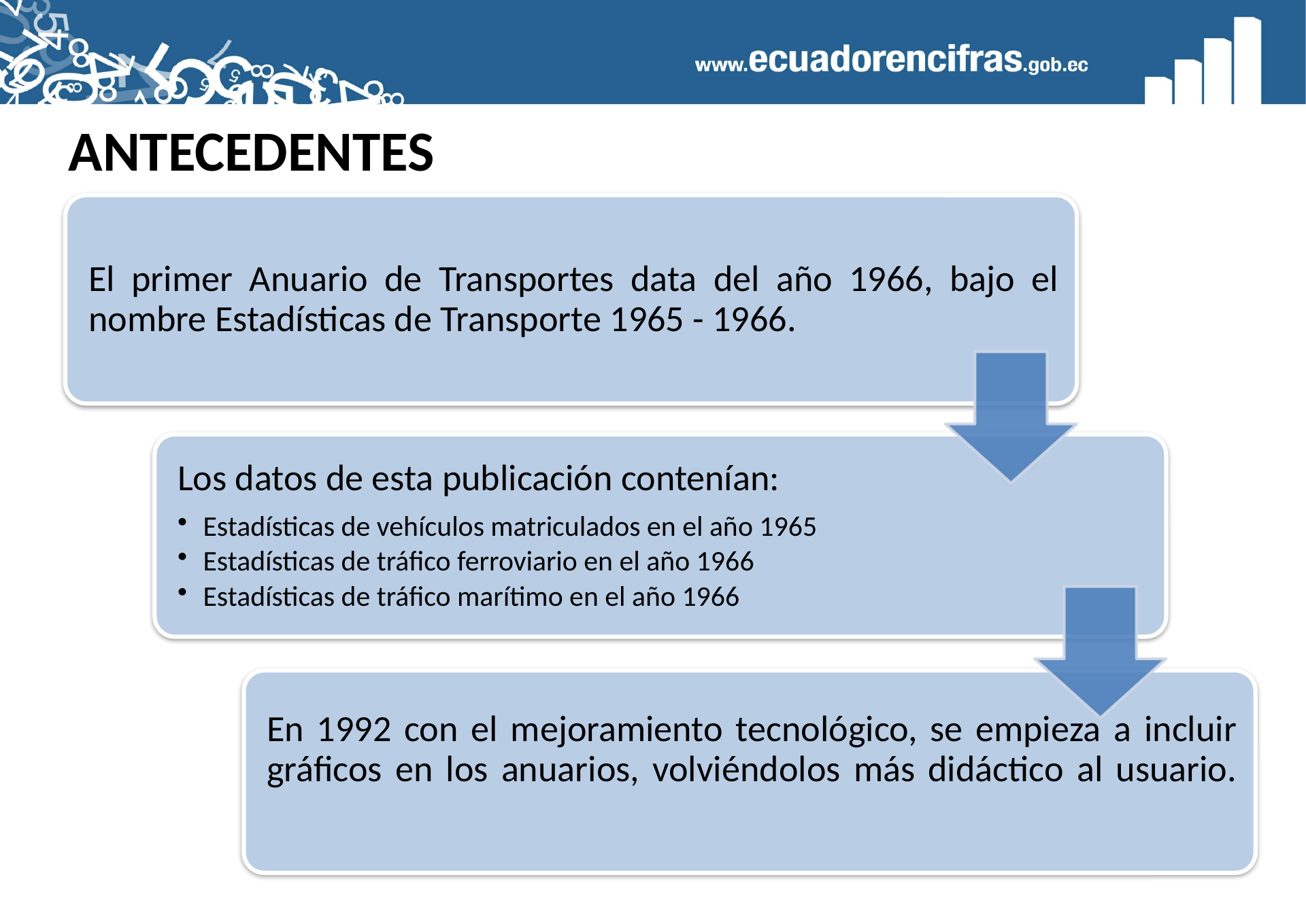

# ANTECEDENTES
El primer Anuario de Transportes data del año 1966, bajo el nombre Estadísticas de Transporte 1965 - 1966.
Los datos de esta publicación contenían:
Estadísticas de vehículos matriculados en el año 1965
Estadísticas de tráfico ferroviario en el año 1966
Estadísticas de tráfico marítimo en el año 1966
En 1992 con el mejoramiento tecnológico, se empieza a incluir gráficos en los anuarios, volviéndolos más didáctico al usuario.